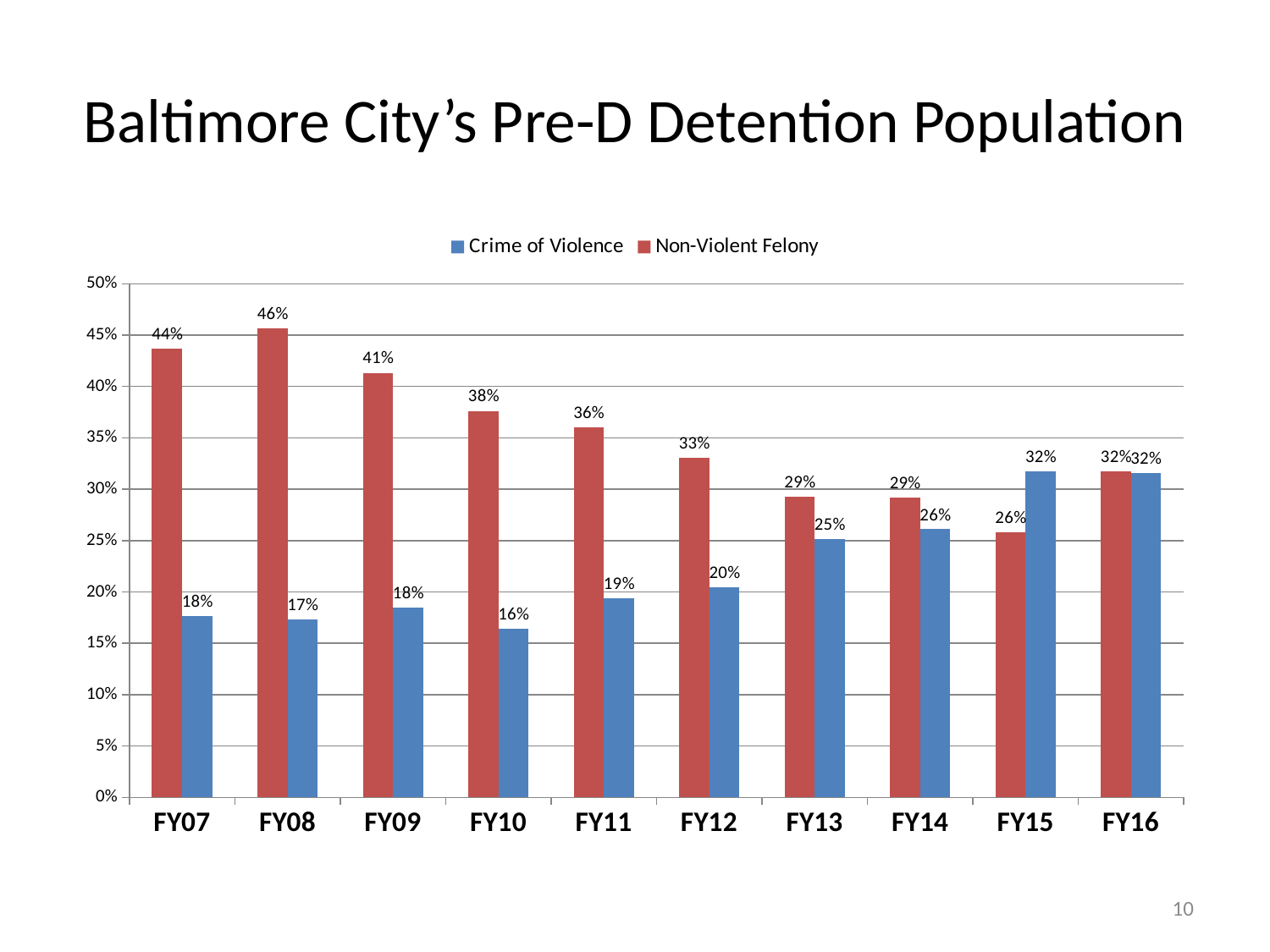

# Baltimore City’s Pre-D Detention Population

### Chart

| Category | Crime of Violence | Non-Violent Felony |
|---|---|---|
| FY16 | 0.31534883720930235 | 0.3172093023255814 |
| FY15 | 0.3176123802505527 | 0.2579218865143699 |
| FY14 | 0.2610316967060286 | 0.2921068986948415 |
| FY13 | 0.2517916865742953 | 0.2928810320114668 |
| FY12 | 0.20462478184991273 | 0.3307155322862129 |
| FY11 | 0.19403649310191368 | 0.3604806408544726 |
| FY10 | 0.16414230362803806 | 0.37618879887284257 |
| FY09 | 0.1849981968986657 | 0.4132708258204111 |
| FY08 | 0.17353058776489405 | 0.4566173530587765 |
| FY07 | 0.17647058823529413 | 0.43711967545638947 |
10